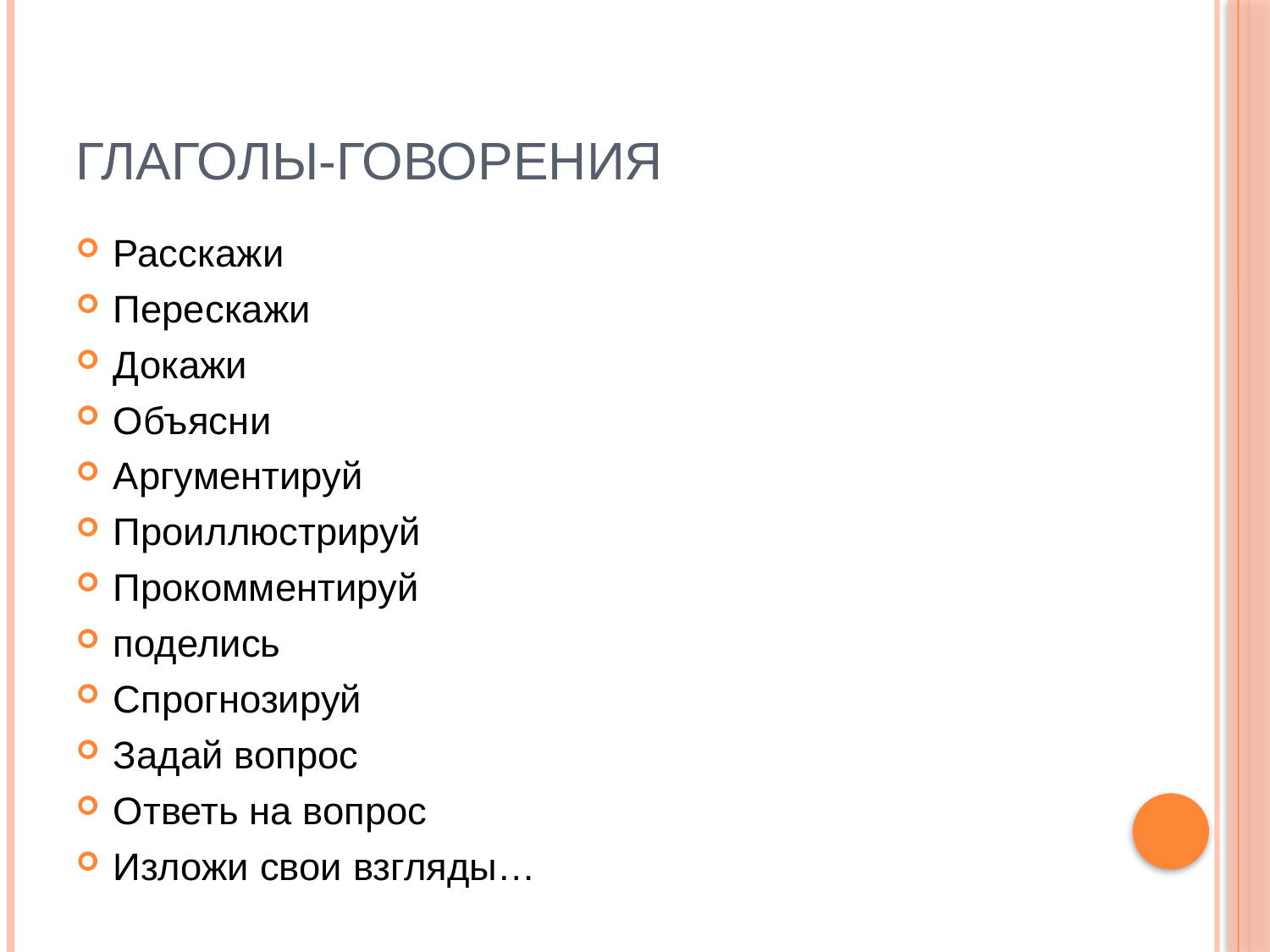

# Глаголы-говорения
Расскажи
Перескажи
Докажи
Объясни
Аргументируй
Проиллюстрируй
Прокомментируй
поделись
Спрогнозируй
Задай вопрос
Ответь на вопрос
Изложи свои взгляды…